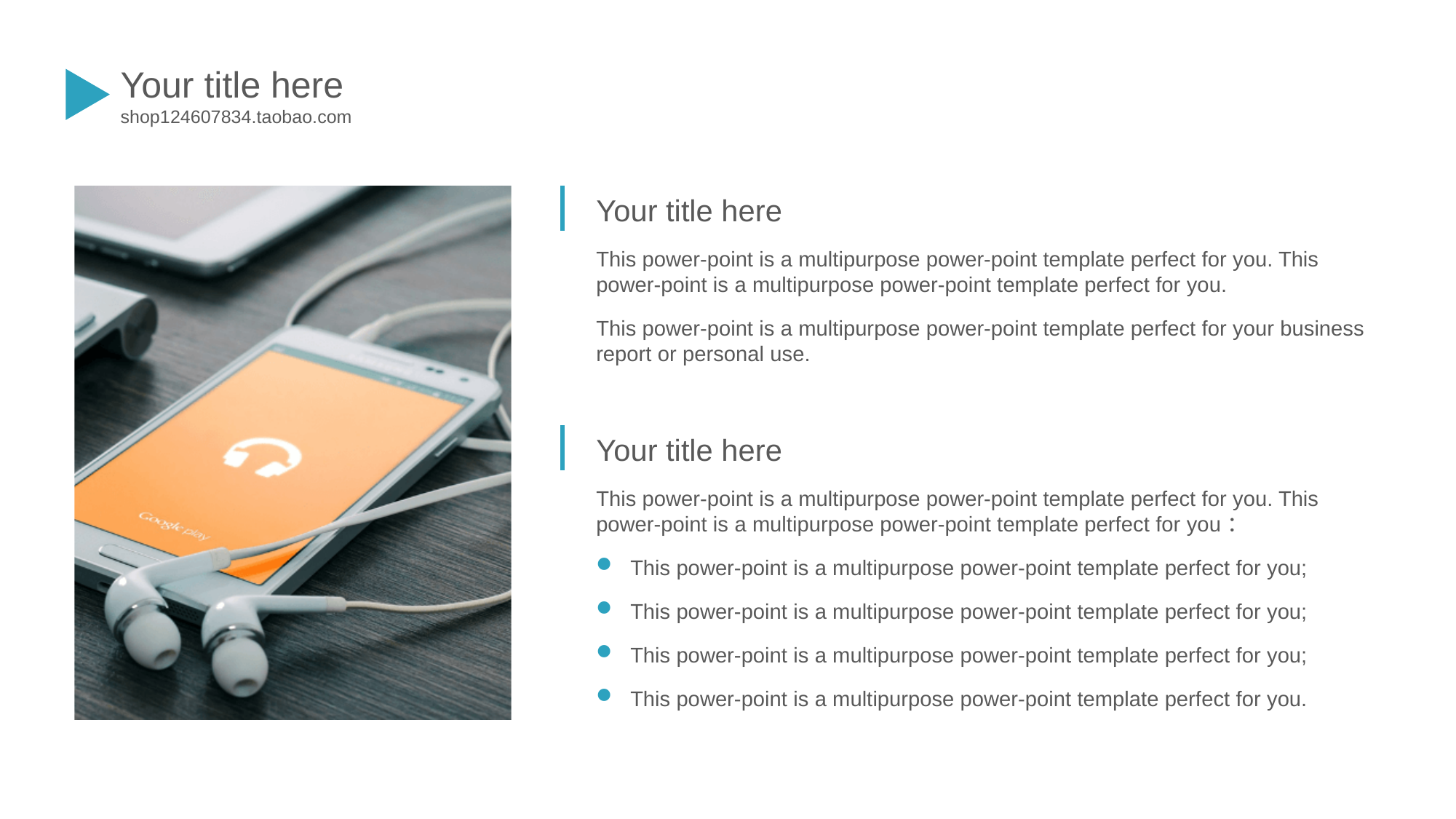

Your title here
shop124607834.taobao.com

Your title here
This power-point is a multipurpose power-point template perfect for you. This power-point is a multipurpose power-point template perfect for you.
This power-point is a multipurpose power-point template perfect for your business report or personal use.
Your title here
This power-point is a multipurpose power-point template perfect for you. This power-point is a multipurpose power-point template perfect for you：
This power-point is a multipurpose power-point template perfect for you;
This power-point is a multipurpose power-point template perfect for you;
This power-point is a multipurpose power-point template perfect for you;
This power-point is a multipurpose power-point template perfect for you.